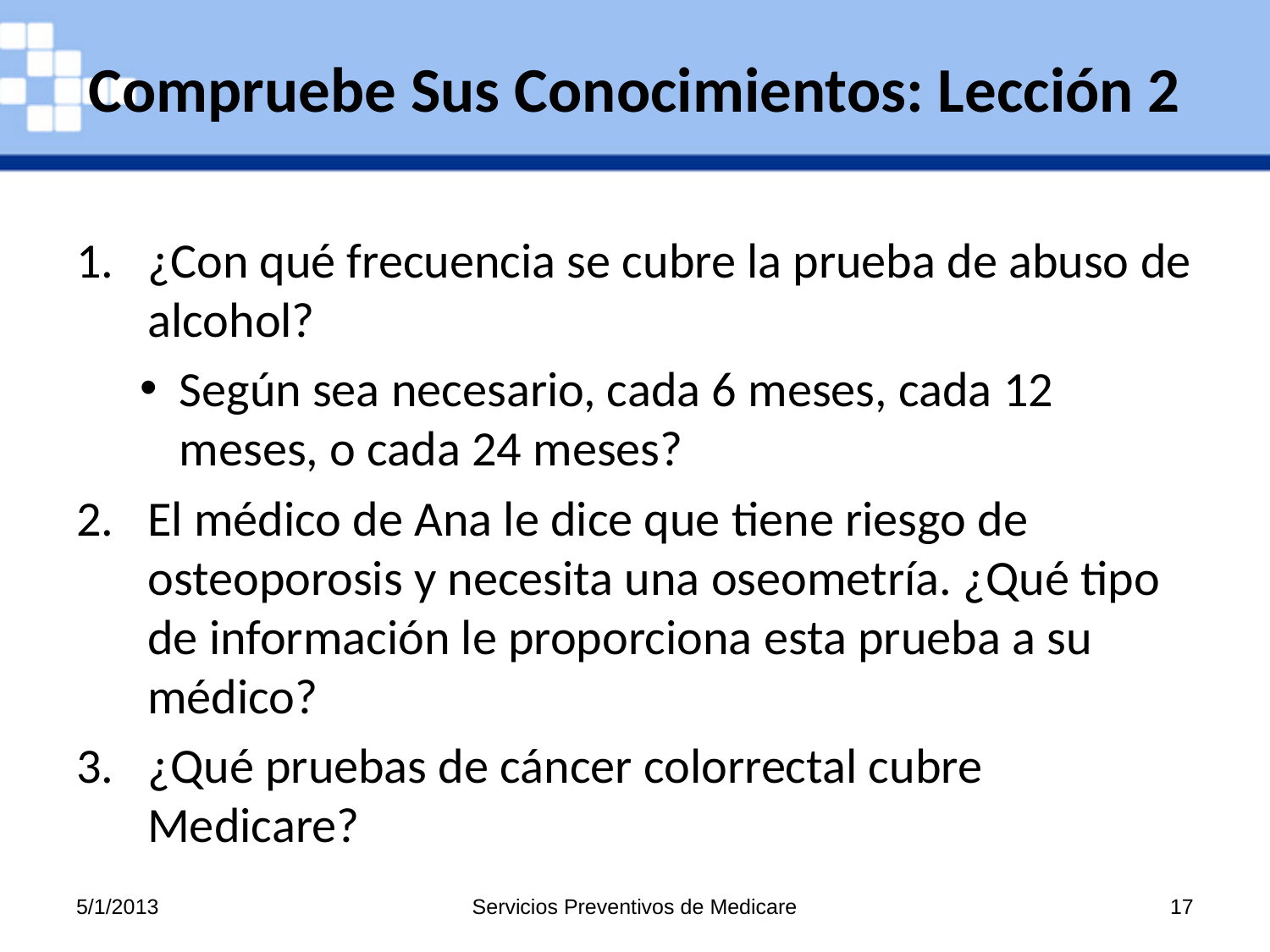

# Compruebe Sus Conocimientos: Lección 2
¿Con qué frecuencia se cubre la prueba de abuso de alcohol?
Según sea necesario, cada 6 meses, cada 12 meses, o cada 24 meses?
El médico de Ana le dice que tiene riesgo de osteoporosis y necesita una oseometría. ¿Qué tipo de información le proporciona esta prueba a su médico?
¿Qué pruebas de cáncer colorrectal cubre Medicare?

5/1/2013
Servicios Preventivos de Medicare
17